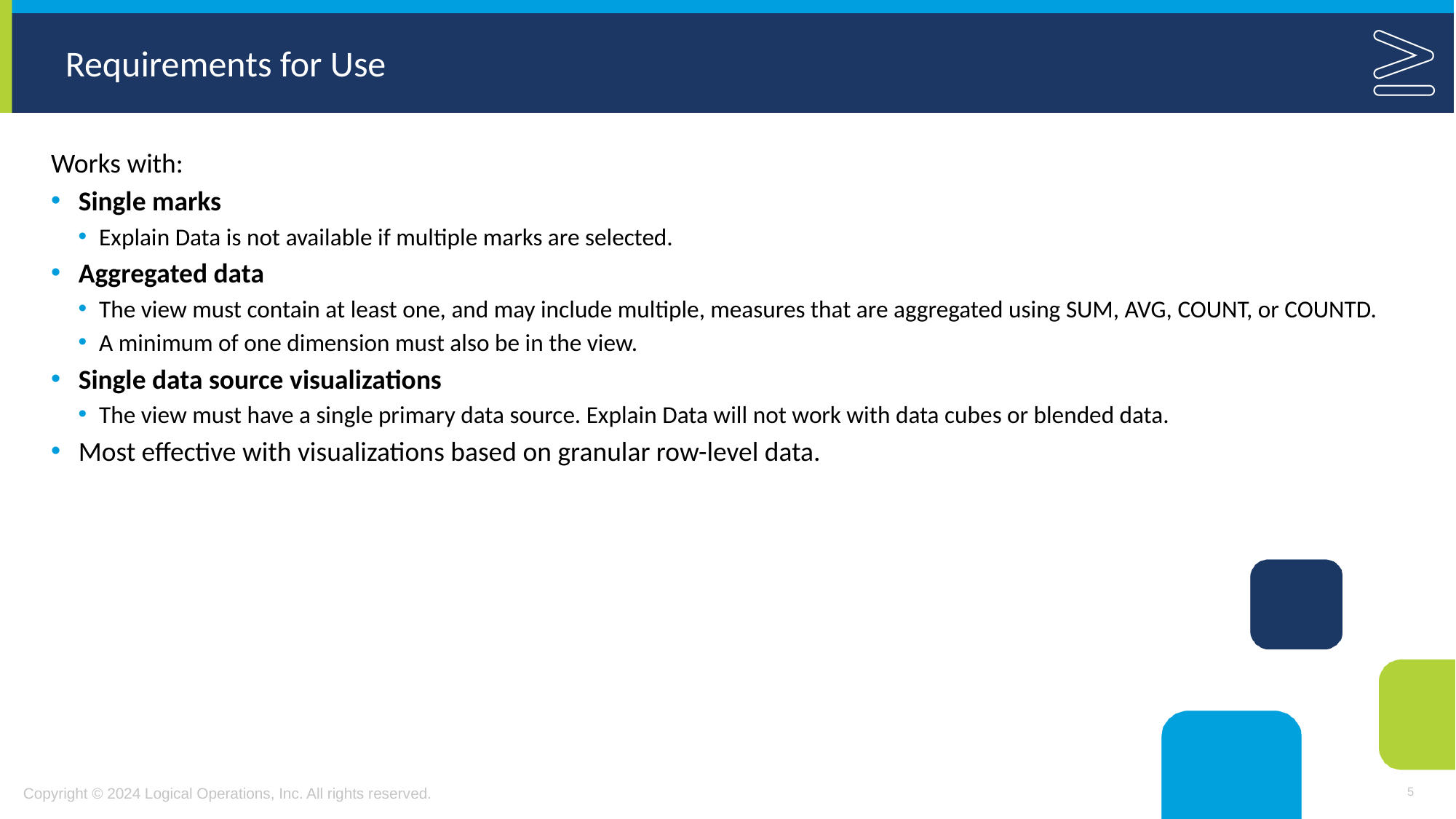

# Requirements for Use
Works with:
Single marks
Explain Data is not available if multiple marks are selected.
Aggregated data
The view must contain at least one, and may include multiple, measures that are aggregated using SUM, AVG, COUNT, or COUNTD.
A minimum of one dimension must also be in the view.
Single data source visualizations
The view must have a single primary data source. Explain Data will not work with data cubes or blended data.
Most effective with visualizations based on granular row-level data.

5